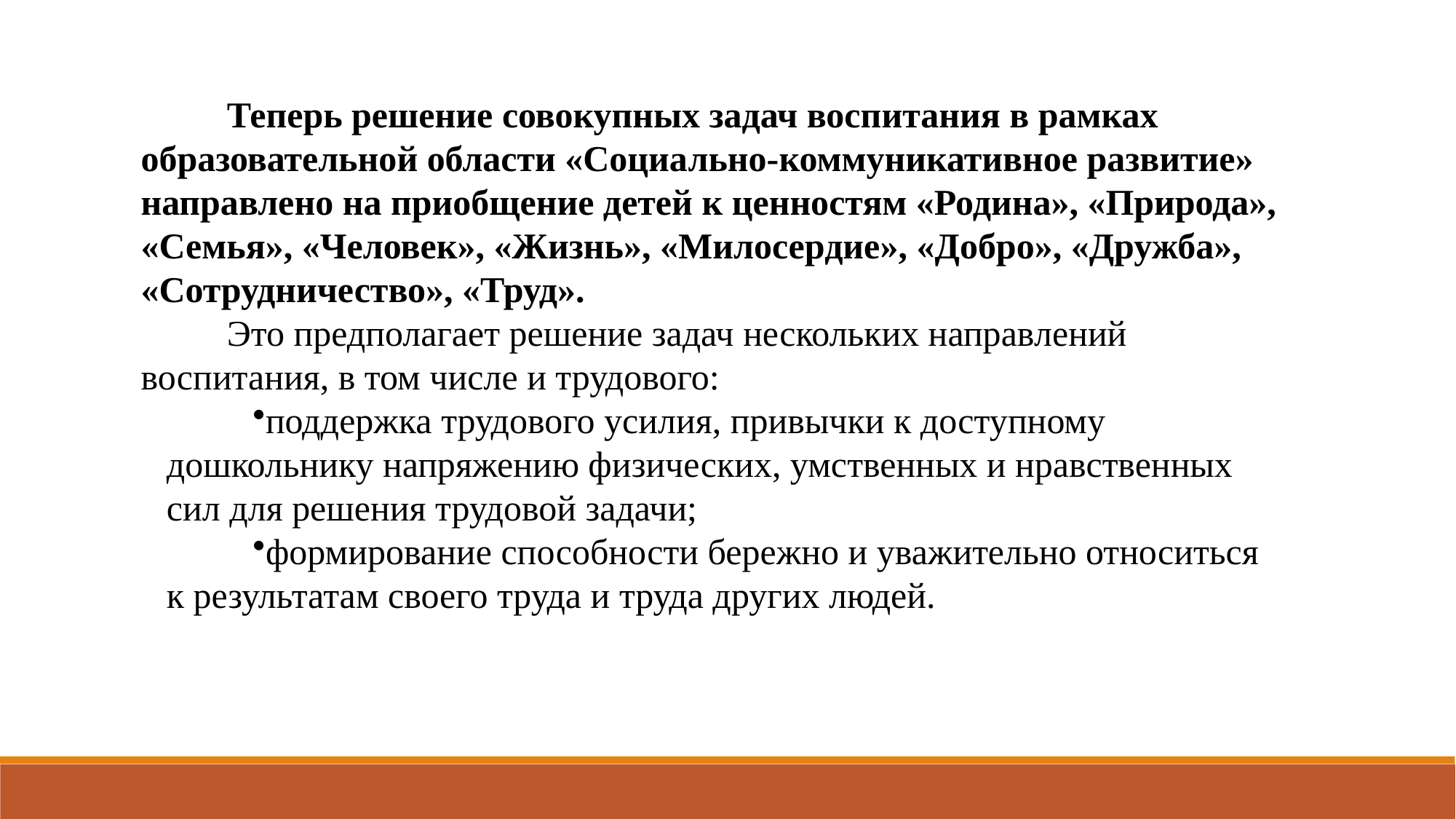

Теперь решение совокупных задач воспитания в рамках образовательной области «Социально-коммуникативное развитие» направлено на приобщение детей к ценностям «Родина», «Природа», «Семья», «Человек», «Жизнь», «Милосердие», «Добро», «Дружба», «Сотрудничество», «Труд».
Это предполагает решение задач нескольких направлений воспитания, в том числе и трудового:
поддержка трудового усилия, привычки к доступному дошкольнику напряжению физических, умственных и нравственных сил для решения трудовой задачи;
формирование способности бережно и уважительно относиться к результатам своего труда и труда других людей.